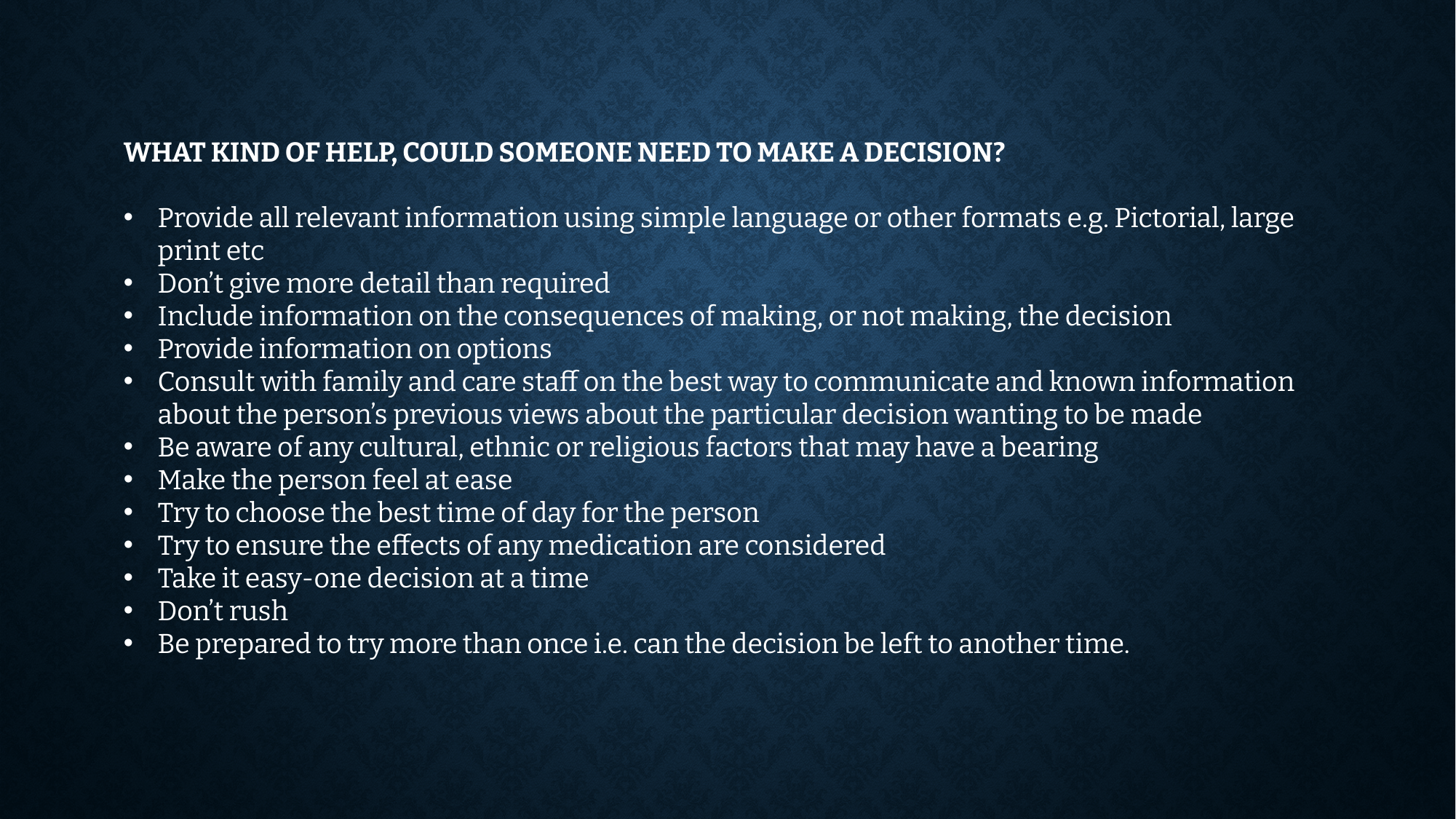

WHAT KIND OF HELP, COULD SOMEONE NEED TO MAKE A DECISION?

Provide all relevant information using simple language or other formats e.g. Pictorial, large print etc
Don’t give more detail than required
Include information on the consequences of making, or not making, the decision
Provide information on options
Consult with family and care staff on the best way to communicate and known information about the person’s previous views about the particular decision wanting to be made
Be aware of any cultural, ethnic or religious factors that may have a bearing
Make the person feel at ease
Try to choose the best time of day for the person
Try to ensure the effects of any medication are considered
Take it easy-one decision at a time
Don’t rush
Be prepared to try more than once i.e. can the decision be left to another time.